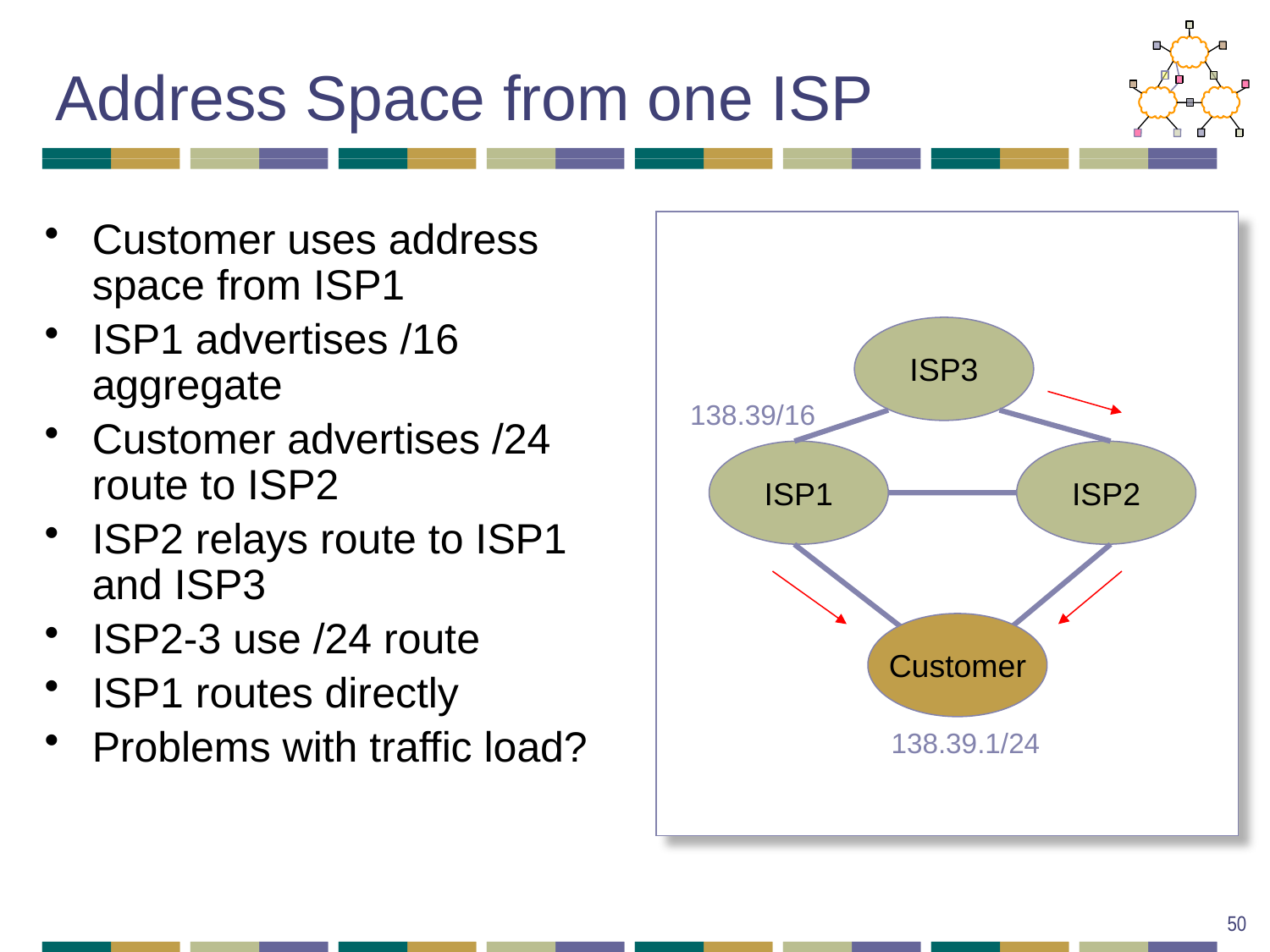

# Address Space from one ISP
Customer uses address space from ISP1
ISP1 advertises /16 aggregate
Customer advertises /24 route to ISP2
ISP2 relays route to ISP1 and ISP3
ISP2-3 use /24 route
ISP1 routes directly
Problems with traffic load?

ISP3
138.39/16

ISP1
ISP2

Customer
138.39.1/24
50